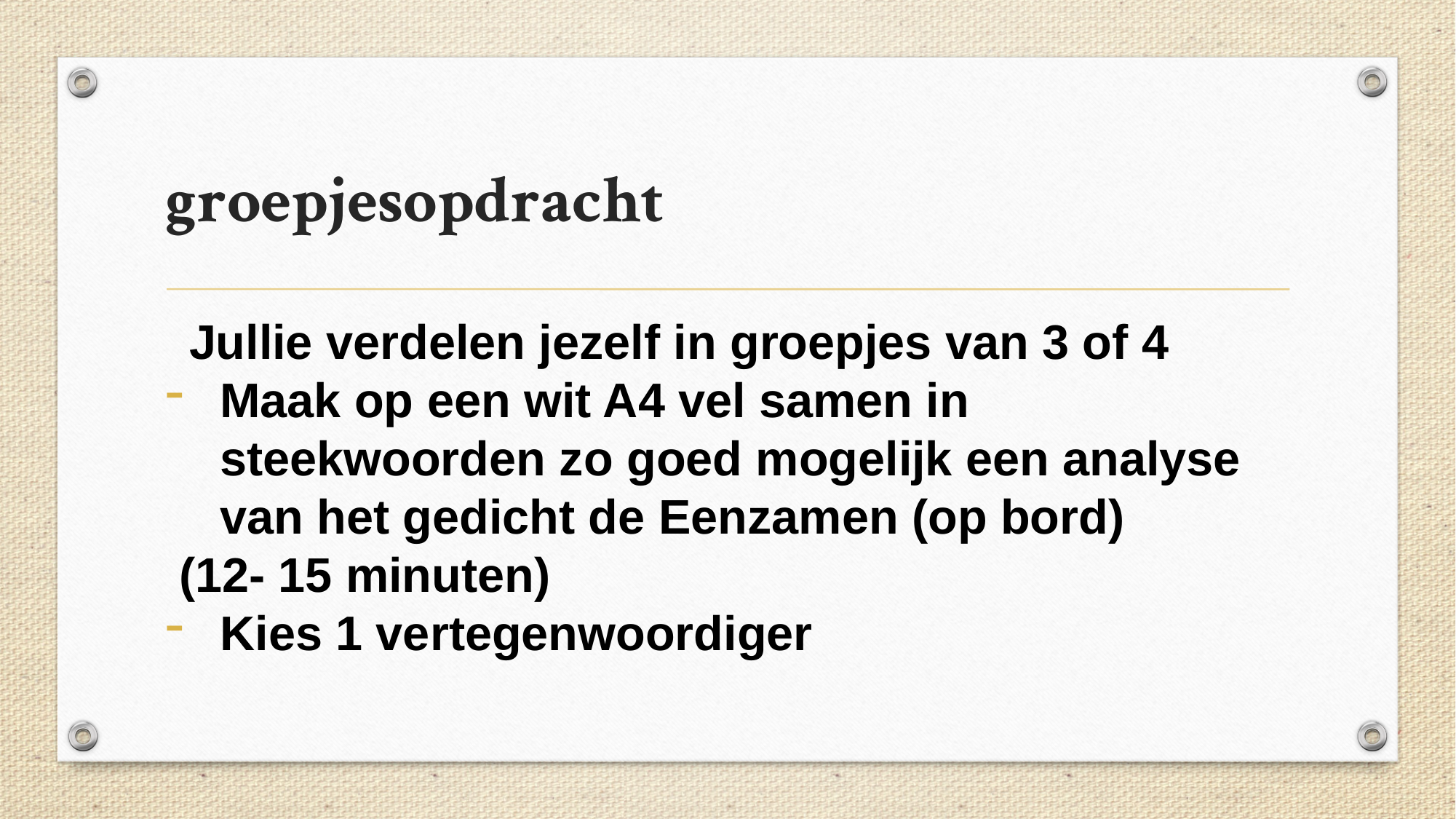

groepjesopdracht
  Jullie verdelen jezelf in groepjes van 3 of 4
Maak op een wit A4 vel samen in steekwoorden zo goed mogelijk een analyse van het gedicht de Eenzamen (op bord)
 (12- 15 minuten)
Kies 1 vertegenwoordiger